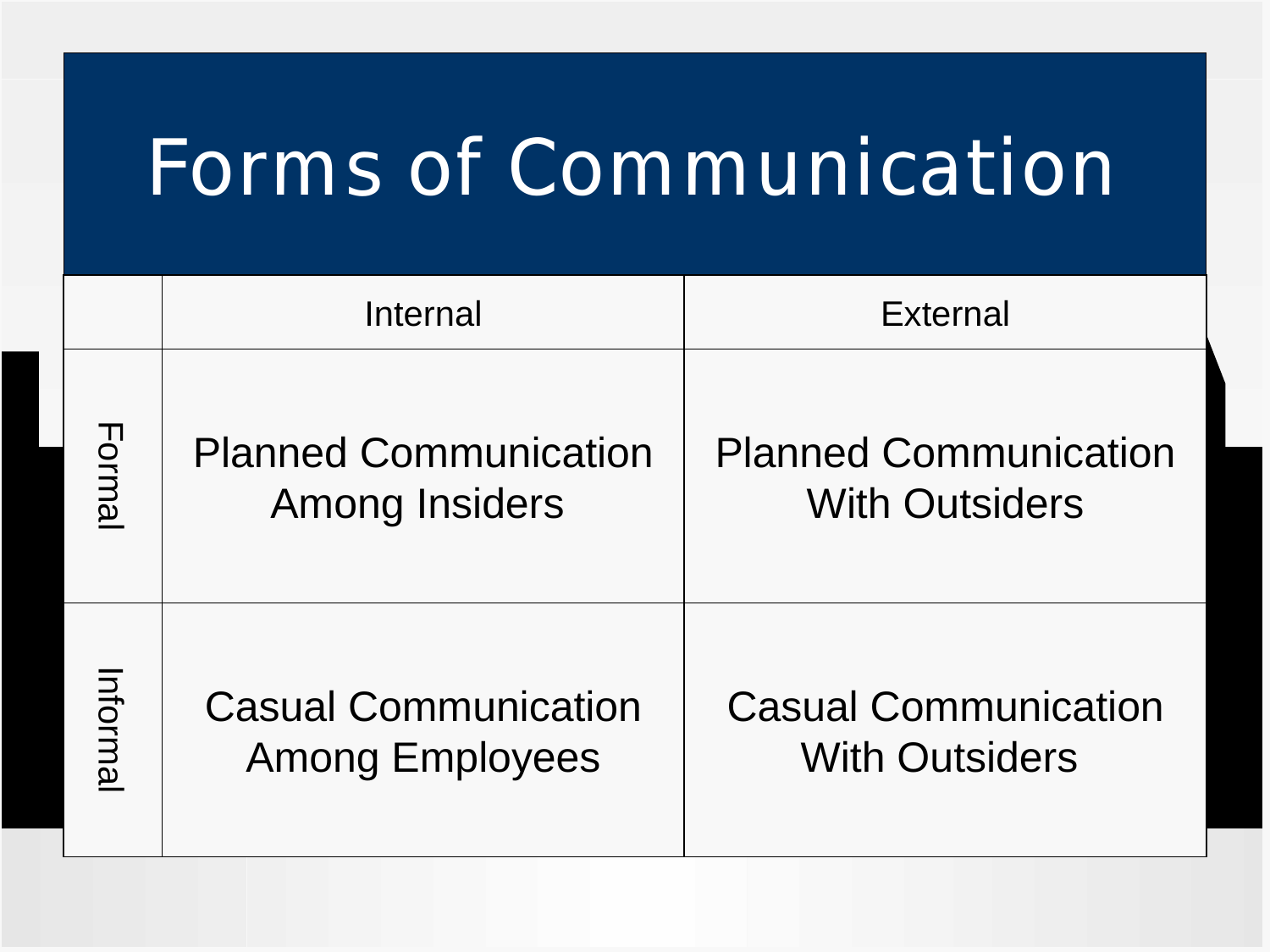

# Forms of Communication

Internal
External
Formal
Planned Communication
Among Insiders
Planned Communication
With Outsiders

Informal
Casual Communication
Among Employees
Casual Communication
With Outsiders